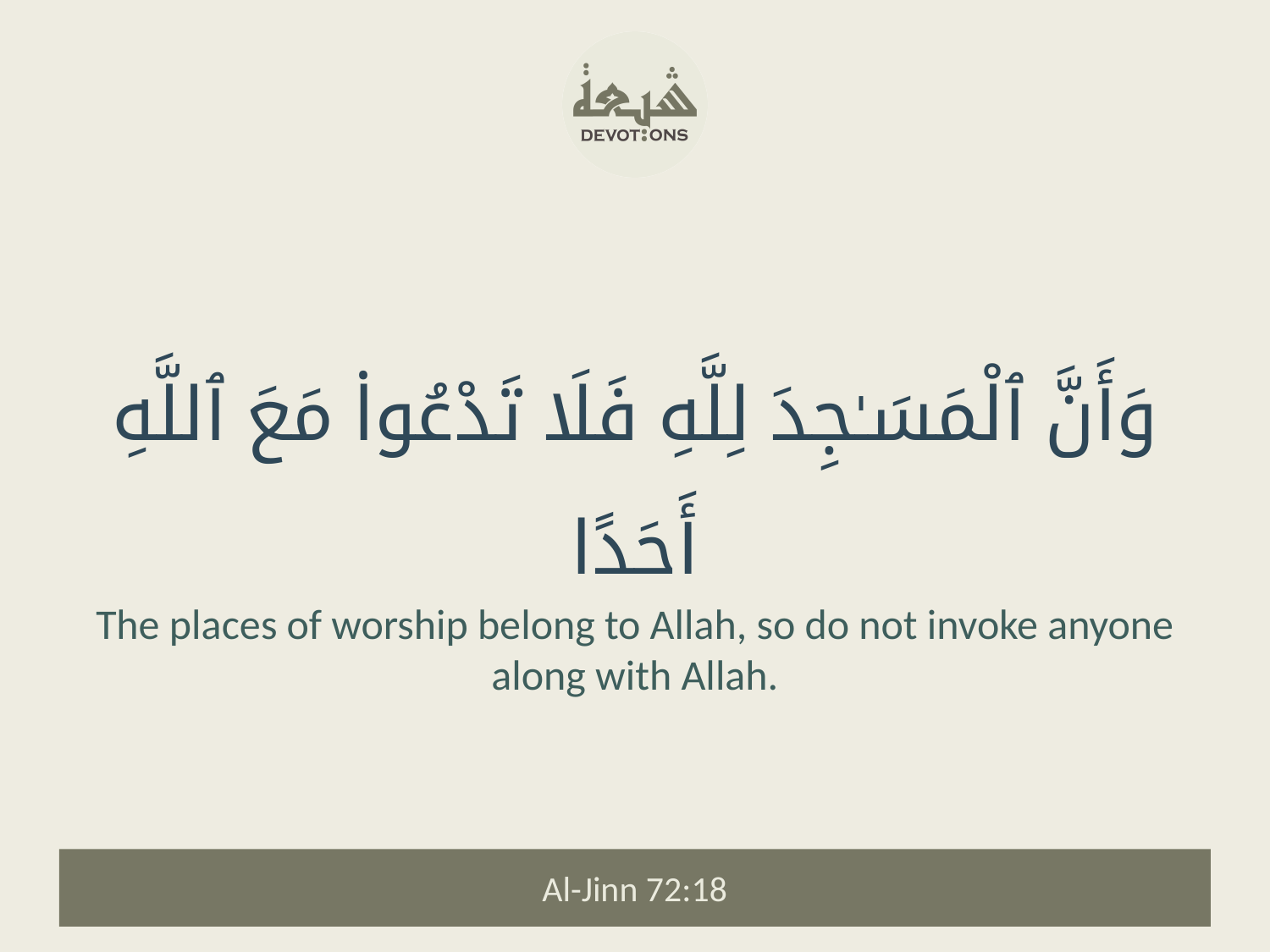

وَأَنَّ ٱلْمَسَـٰجِدَ لِلَّهِ فَلَا تَدْعُوا۟ مَعَ ٱللَّهِ أَحَدًا
The places of worship belong to Allah, so do not invoke anyone along with Allah.
Al-Jinn 72:18